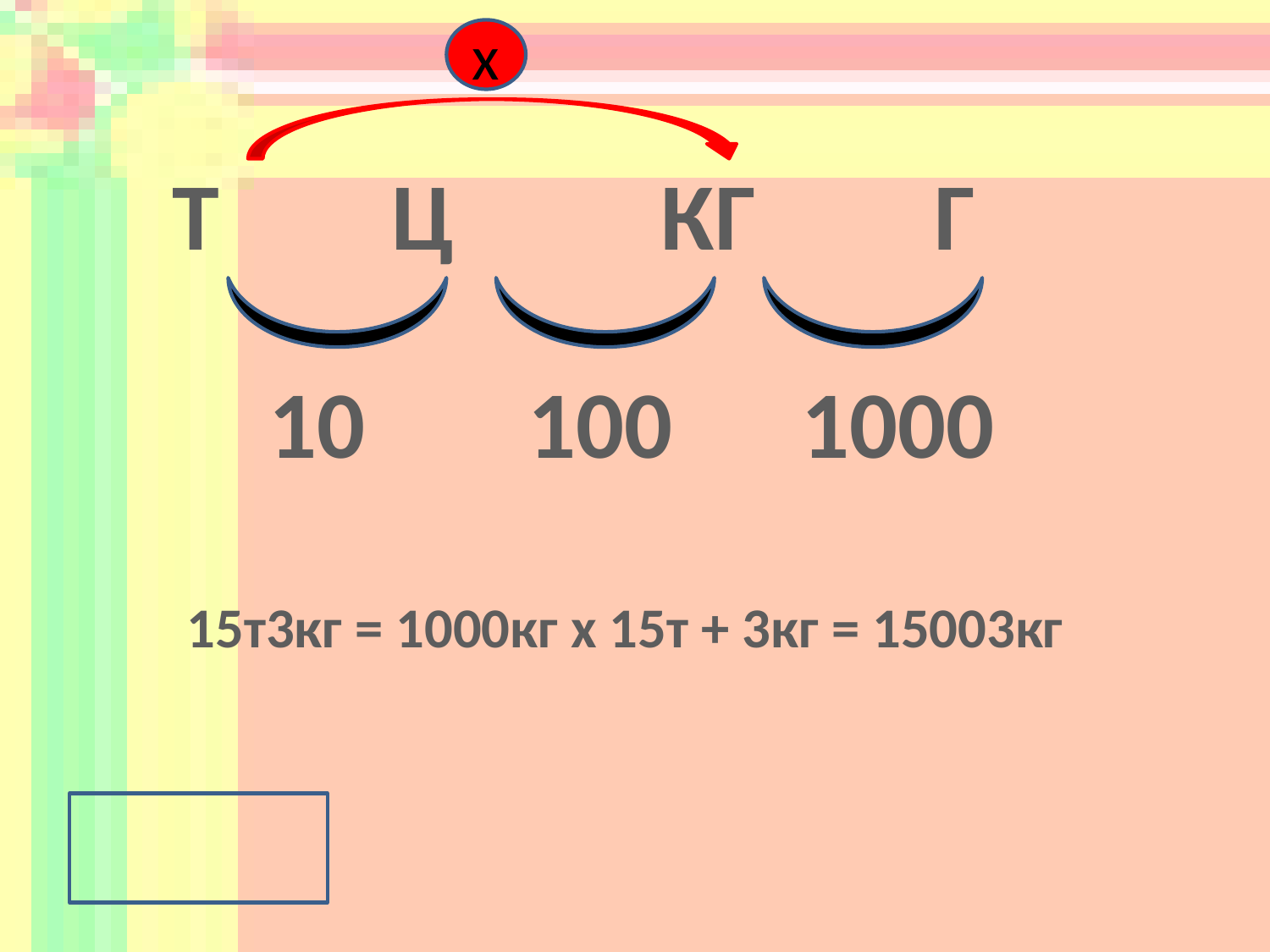

х

Т        Ц	     КГ		Г

10
100
1000
15т3кг = 1000кг х 15т + 3кг = 15003кг